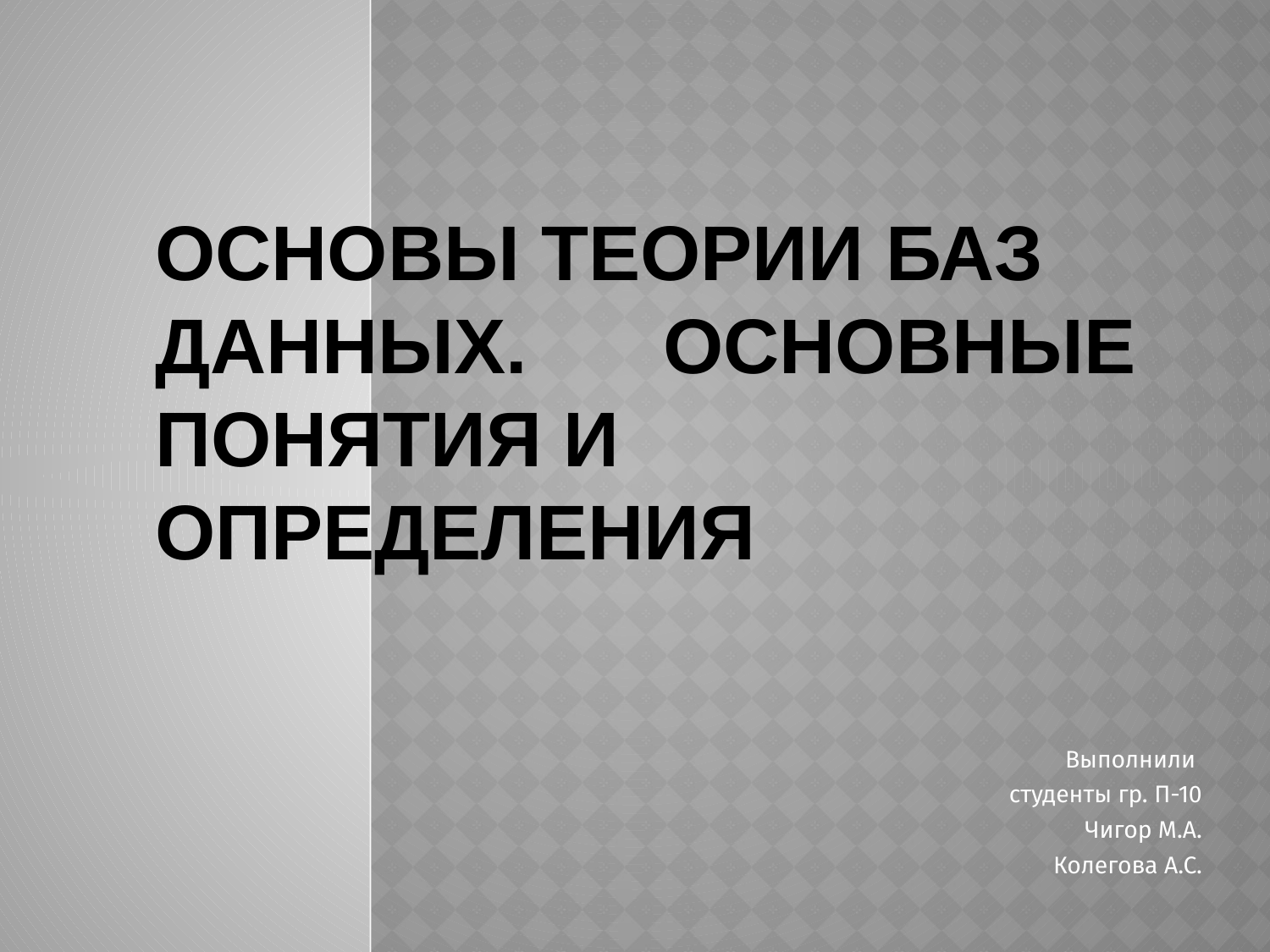

# Основы теории баз данных.     	Основные понятия и 				определения
Выполнили
студенты гр. П-10
Чигор М.А.
Колегова А.С.